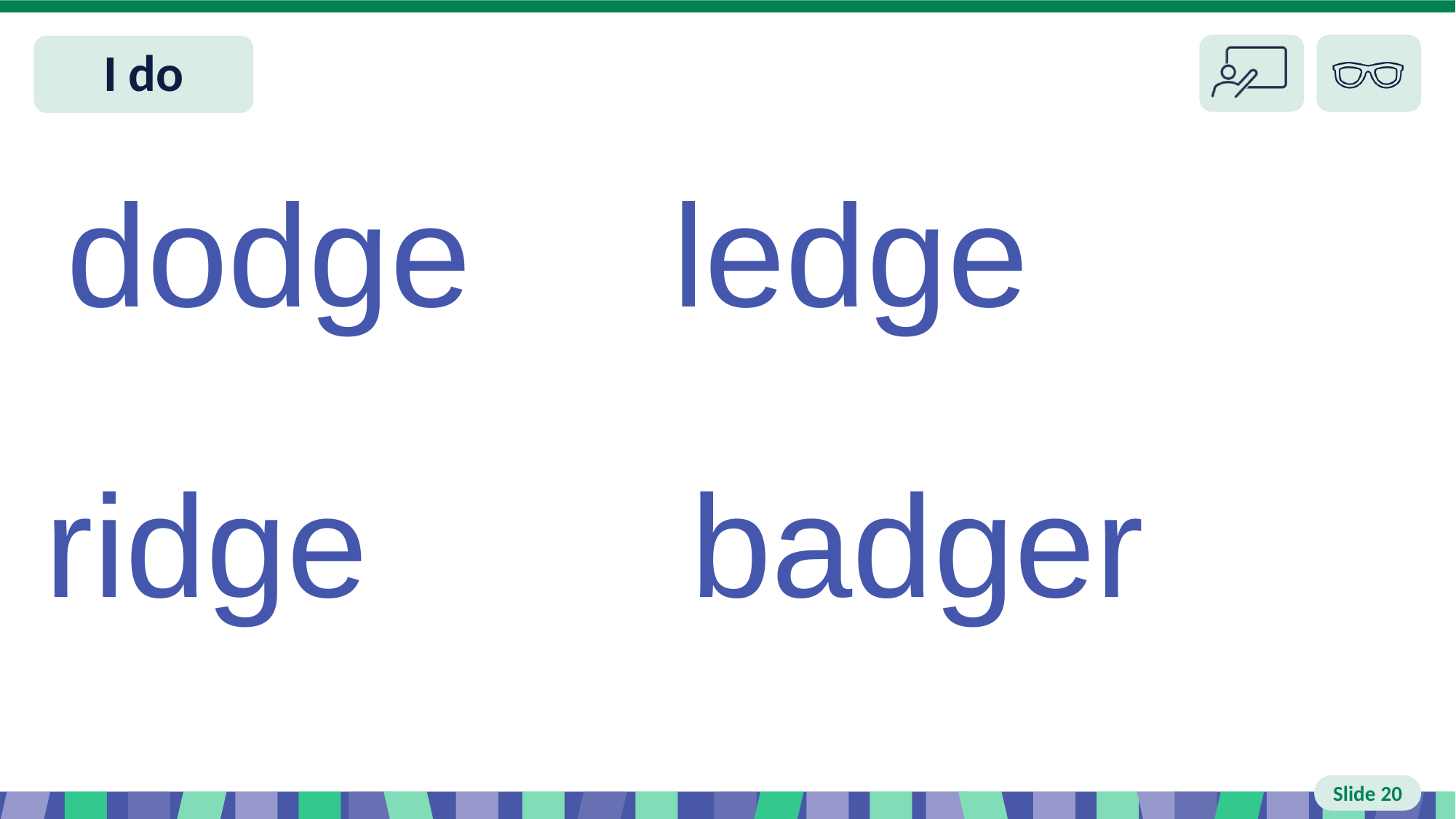

# Slide 20 I do
dodge     ledge
ridge        badger